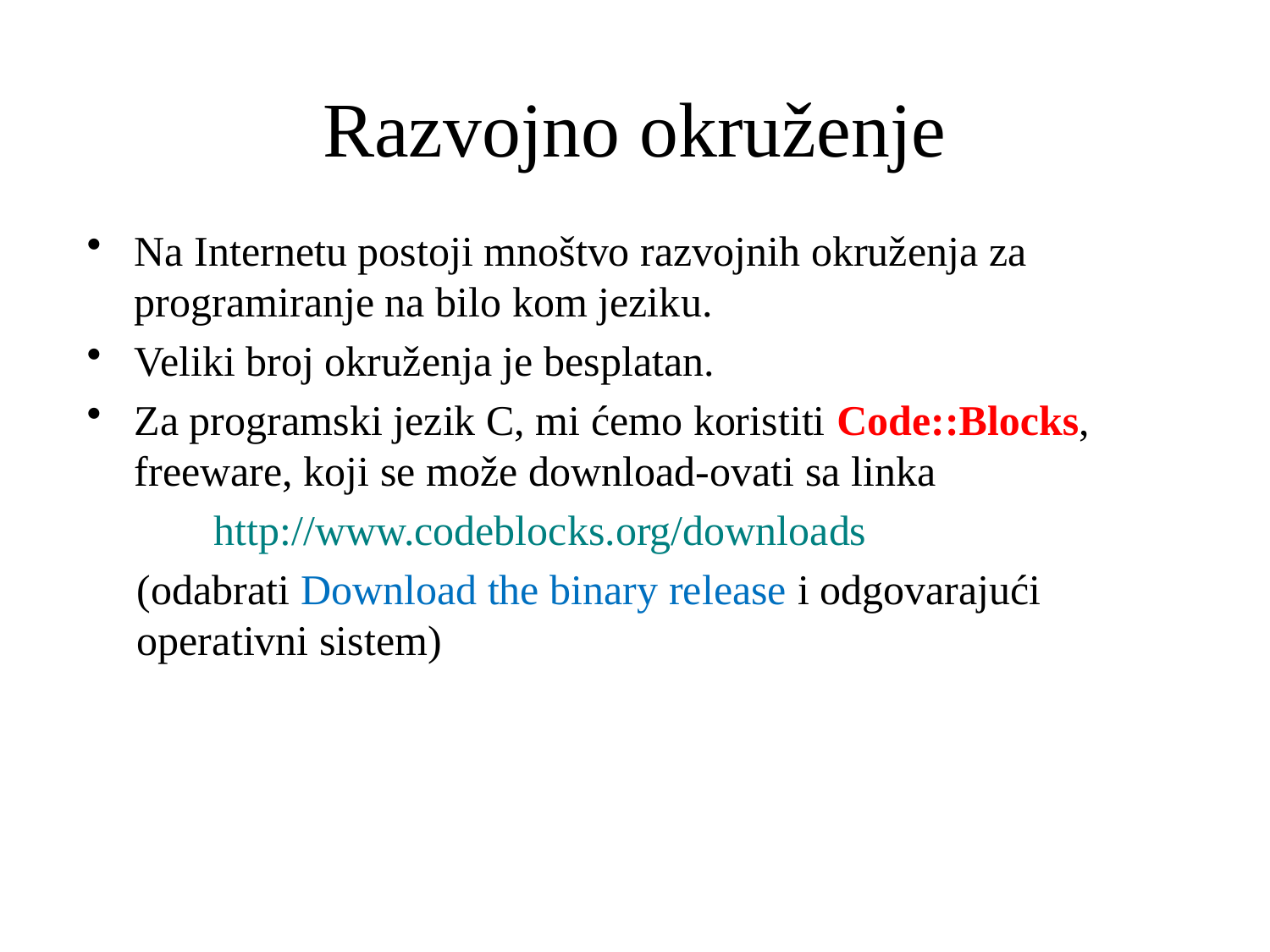

# Razvojno okruženje
Na Internetu postoji mnoštvo razvojnih okruženja za programiranje na bilo kom jeziku.
Veliki broj okruženja je besplatan.
Za programski jezik C, mi ćemo koristiti Code::Blocks, freeware, koji se može download-ovati sa linka
	http://www.codeblocks.org/downloads
(odabrati Download the binary release i odgovarajući operativni sistem)